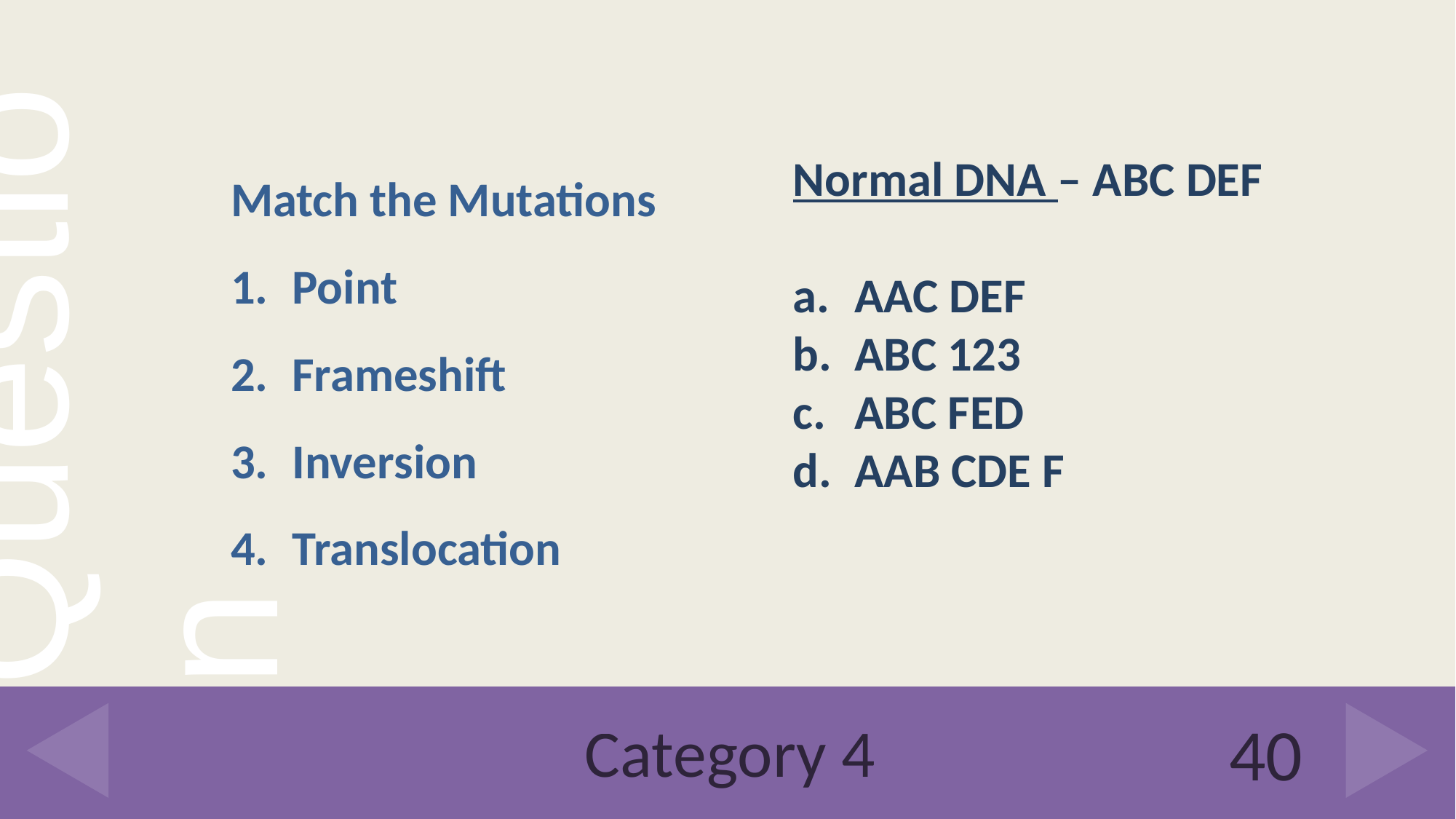

Match the Mutations
Point
Frameshift
Inversion
Translocation
Normal DNA – ABC DEF

AAC DEF
ABC 123
ABC FED
AAB CDE F
# Category 4
40